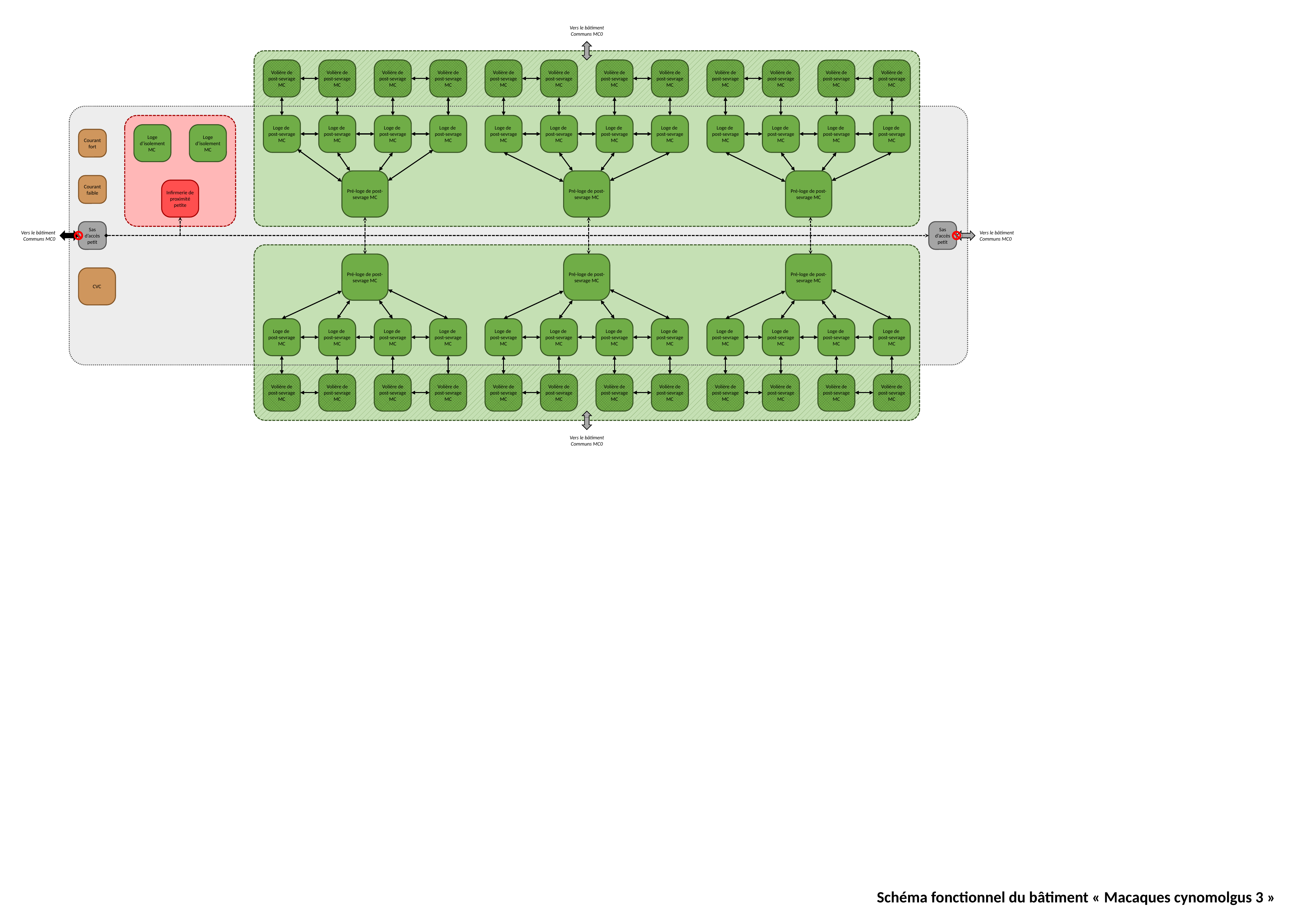

Vers le bâtiment Communs MC0

Volière de
post-sevrage MC
Volière de
post-sevrage MC
Volière de
post-sevrage MC
Volière de
post-sevrage MC
Loge de
post-sevrage MC
Loge de
post-sevrage MC
Loge de
post-sevrage MC
Loge de
post-sevrage MC
Pré-loge de post-sevrage MC
Volière de
post-sevrage MC
Volière de
post-sevrage MC
Volière de
post-sevrage MC
Volière de
post-sevrage MC
Loge de
post-sevrage MC
Loge de
post-sevrage MC
Loge de
post-sevrage MC
Loge de
post-sevrage MC
Pré-loge de post-sevrage MC
Volière de
post-sevrage MC
Volière de
post-sevrage MC
Volière de
post-sevrage MC
Volière de
post-sevrage MC
Loge de
post-sevrage MC
Loge de
post-sevrage MC
Loge de
post-sevrage MC
Loge de
post-sevrage MC
Pré-loge de post-sevrage MC

Loge d’isolement MC
Loge d’isolement MC
Infirmerie de proximité
petite
Courant fort
Courant faible
Sas d’accès petit
Vers le bâtiment Communs MC0

Sas d’accès petit
Vers le bâtiment Communs MC0

Volière de
post-sevrage MC
Volière de
post-sevrage MC
Volière de
post-sevrage MC
Volière de
post-sevrage MC
Loge de
post-sevrage MC
Loge de
post-sevrage MC
Loge de
post-sevrage MC
Loge de
post-sevrage MC
Pré-loge de post-sevrage MC
Volière de
post-sevrage MC
Volière de
post-sevrage MC
Volière de
post-sevrage MC
Volière de
post-sevrage MC
Loge de
post-sevrage MC
Loge de
post-sevrage MC
Loge de
post-sevrage MC
Loge de
post-sevrage MC
Pré-loge de post-sevrage MC
Volière de
post-sevrage MC
Volière de
post-sevrage MC
Volière de
post-sevrage MC
Volière de
post-sevrage MC
Loge de
post-sevrage MC
Loge de
post-sevrage MC
Loge de
post-sevrage MC
Loge de
post-sevrage MC
Pré-loge de post-sevrage MC

CVC

Vers le bâtiment Communs MC0
Schéma fonctionnel du bâtiment « Macaques cynomolgus 3 »